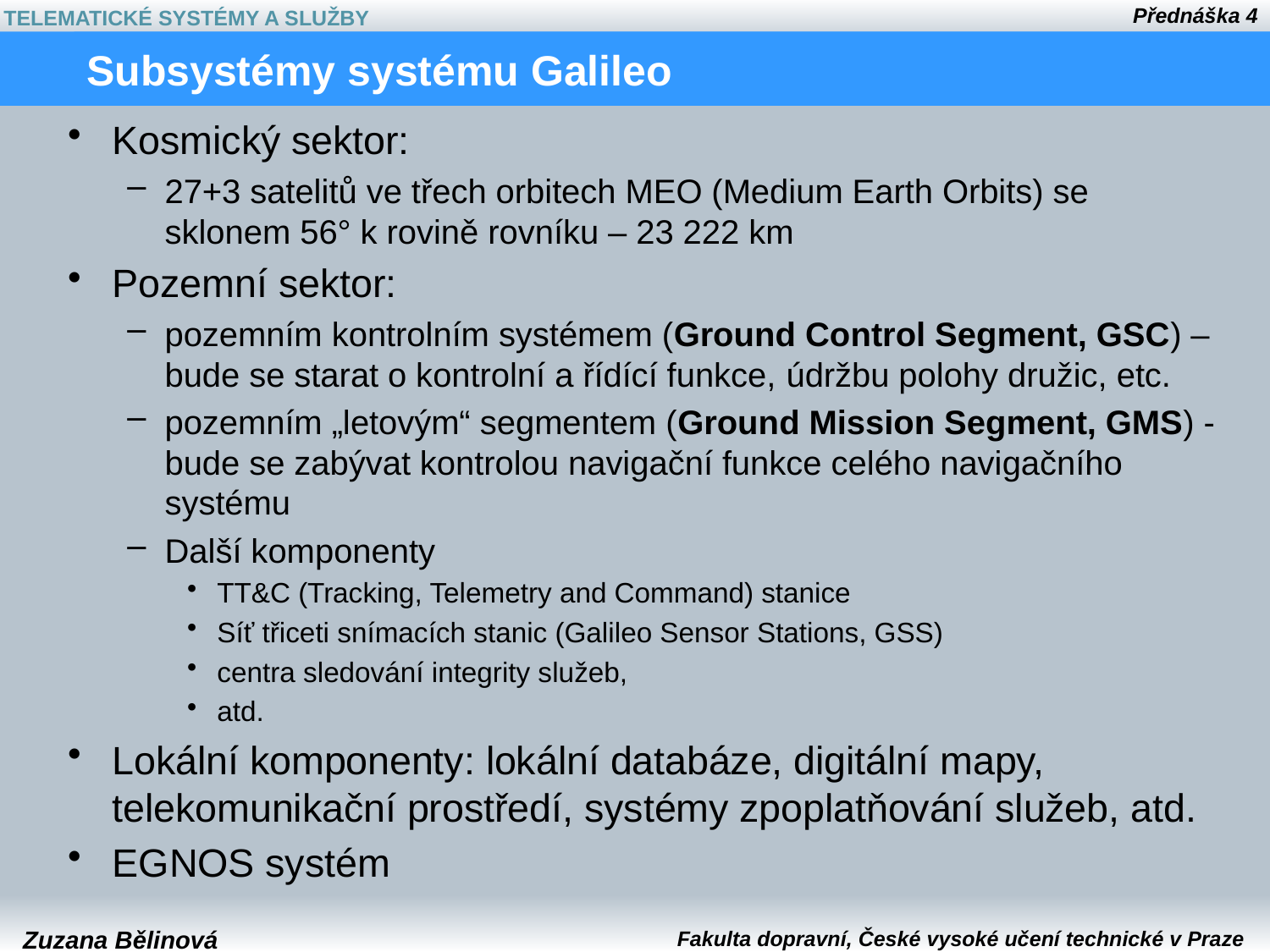

# Subsystémy systému Galileo
Kosmický sektor:
27+3 satelitů ve třech orbitech MEO (Medium Earth Orbits) se sklonem 56° k rovině rovníku – 23 222 km
Pozemní sektor:
pozemním kontrolním systémem (Ground Control Segment, GSC) – bude se starat o kontrolní a řídící funkce, údržbu polohy družic, etc.
pozemním „letovým“ segmentem (Ground Mission Segment, GMS) - bude se zabývat kontrolou navigační funkce celého navigačního systému
Další komponenty
TT&C (Tracking, Telemetry and Command) stanice
Síť třiceti snímacích stanic (Galileo Sensor Stations, GSS)
centra sledování integrity služeb,
atd.
Lokální komponenty: lokální databáze, digitální mapy, telekomunikační prostředí, systémy zpoplatňování služeb, atd.
EGNOS systém